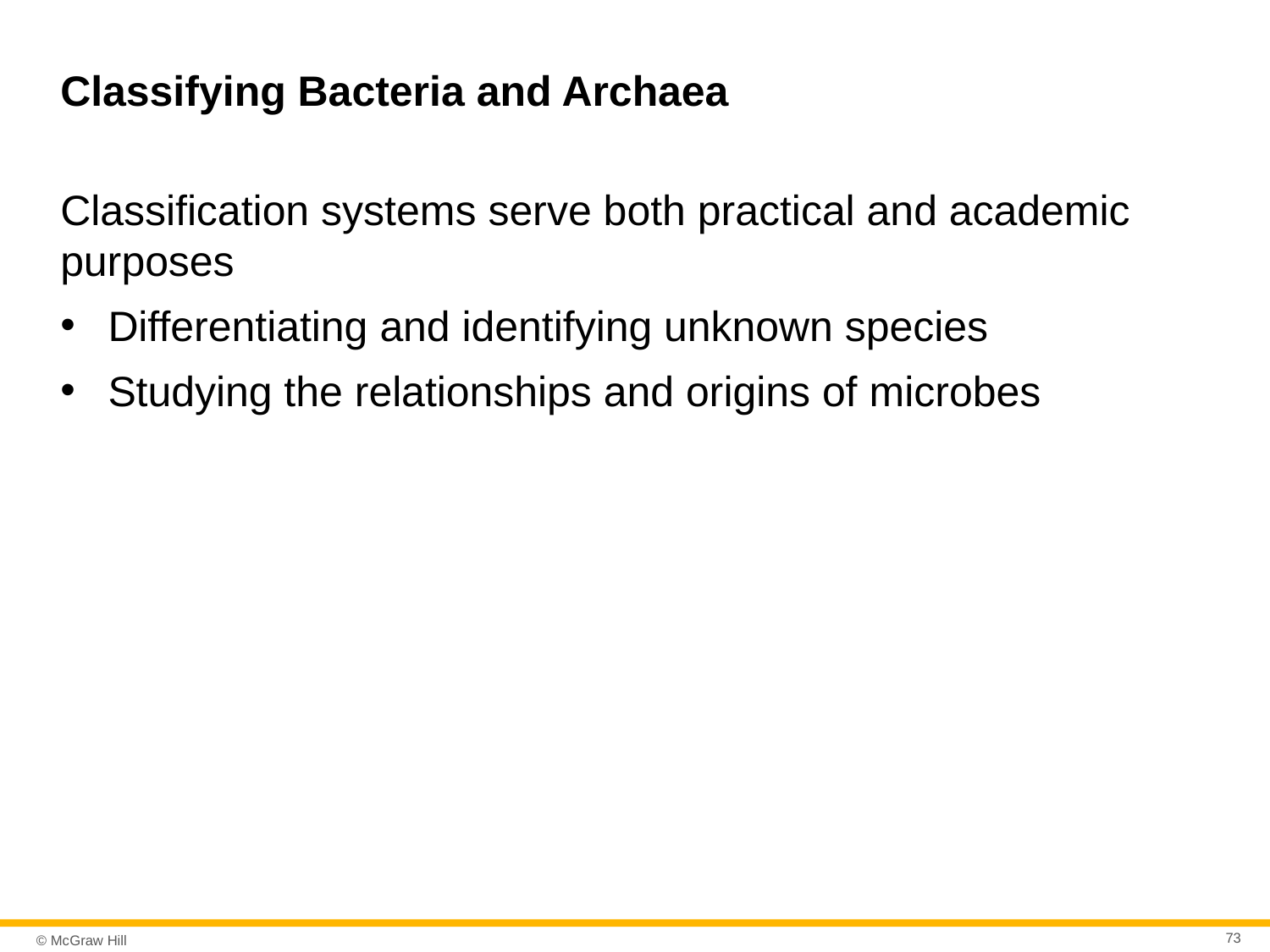

# Classifying Bacteria and Archaea
Classification systems serve both practical and academic purposes
Differentiating and identifying unknown species
Studying the relationships and origins of microbes